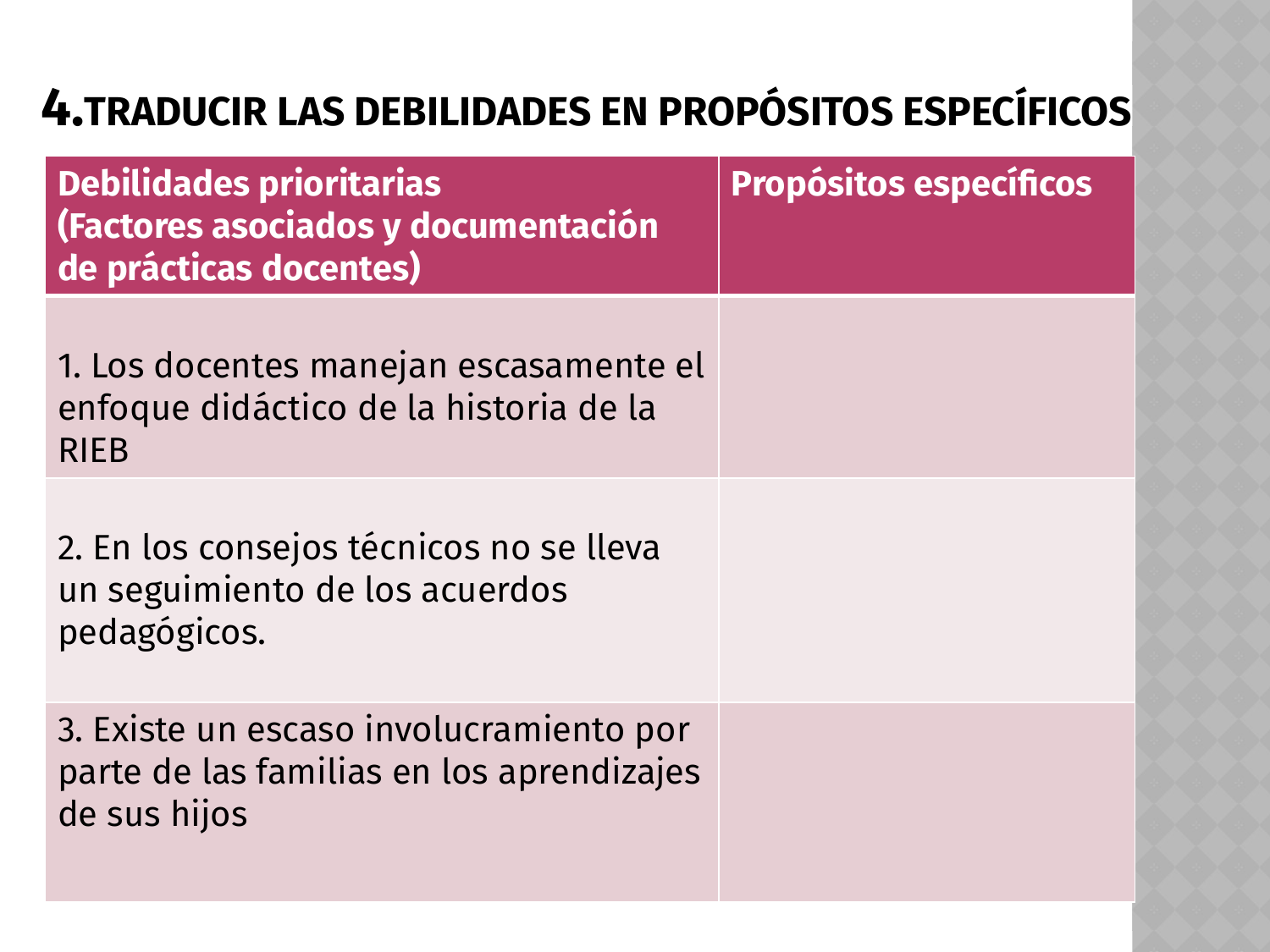

# 4.Traducir las debilidades en propósitos específicos
| Debilidades prioritarias (Factores asociados y documentación de prácticas docentes) | Propósitos específicos |
| --- | --- |
| 1. Los docentes manejan escasamente el enfoque didáctico de la historia de la RIEB |  |
| 2. En los consejos técnicos no se lleva un seguimiento de los acuerdos pedagógicos. |  |
| 3. Existe un escaso involucramiento por parte de las familias en los aprendizajes de sus hijos |  |